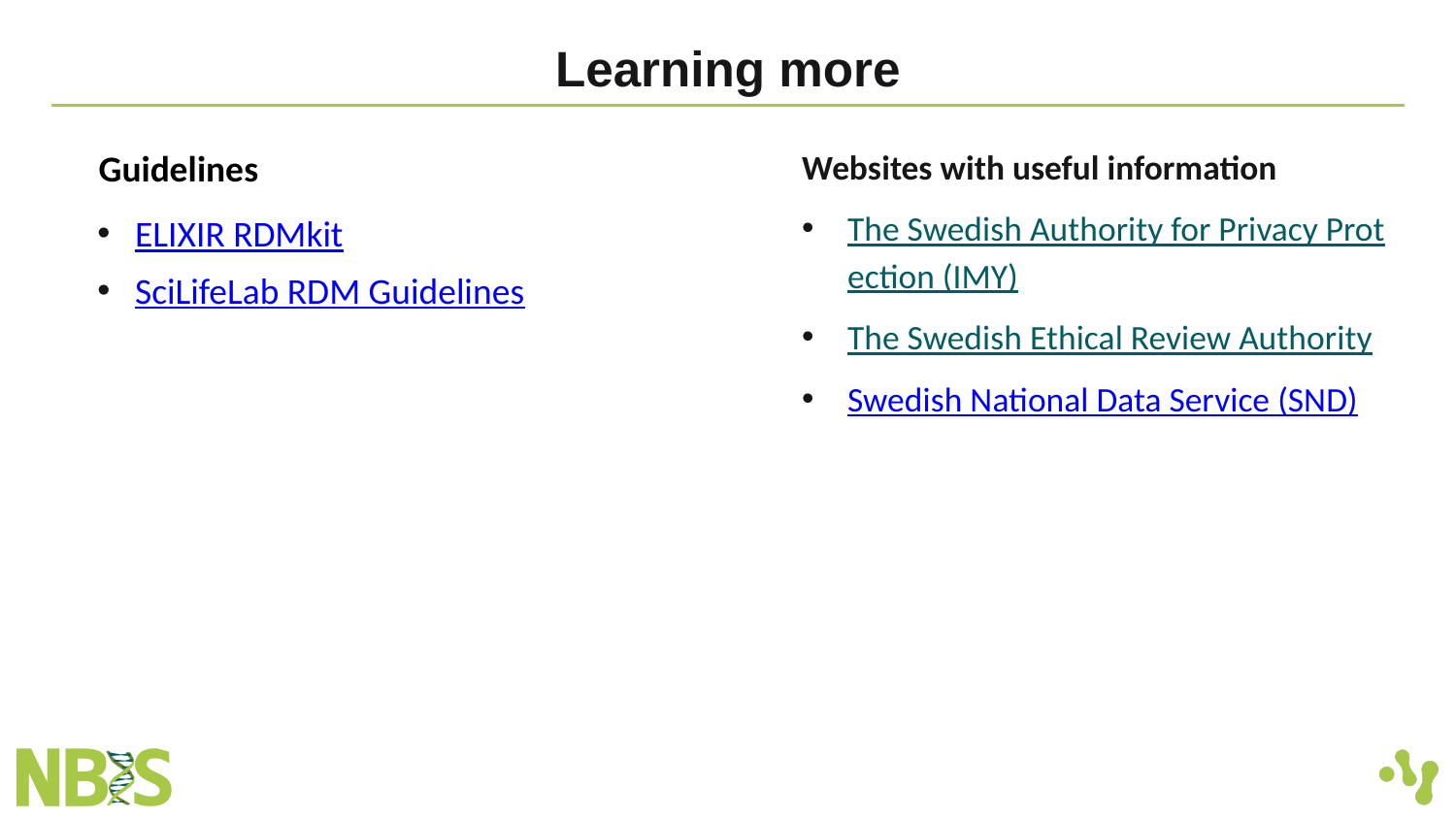

# Learning more
Guidelines
ELIXIR RDMkit
SciLifeLab RDM Guidelines

Websites with useful information
The Swedish Authority for Privacy Protection (IMY)
The Swedish Ethical Review Authority
Swedish National Data Service (SND)